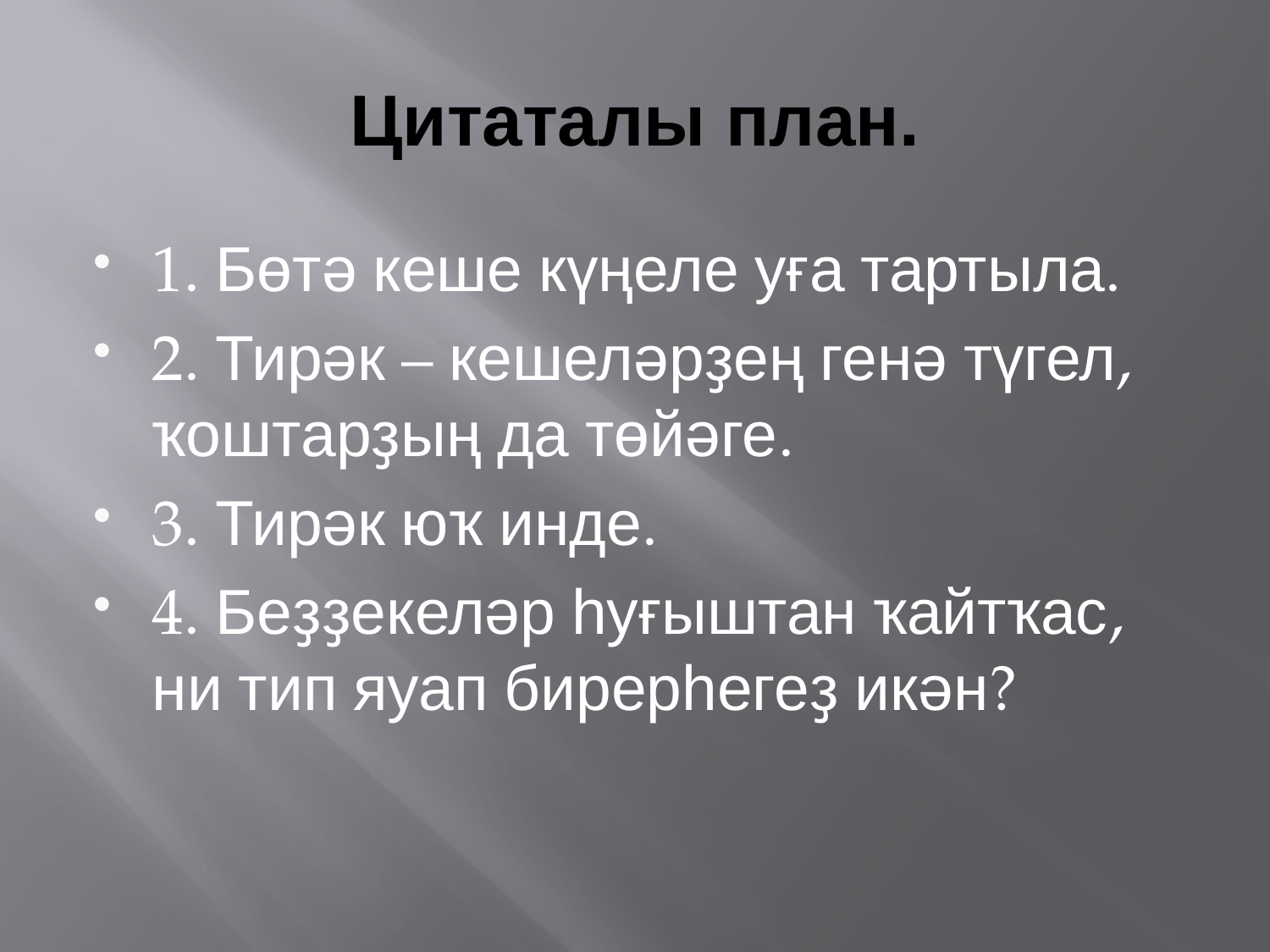

# Цитаталы план.
1. Бөтә кеше күңеле уға тартыла.
2. Тирәк – кешеләрҙең генә түгел, ҡоштарҙың да төйәге.
3. Тирәк юҡ инде.
4. Беҙҙекеләр һуғыштан ҡайтҡас, ни тип яуап бирерһегеҙ икән?